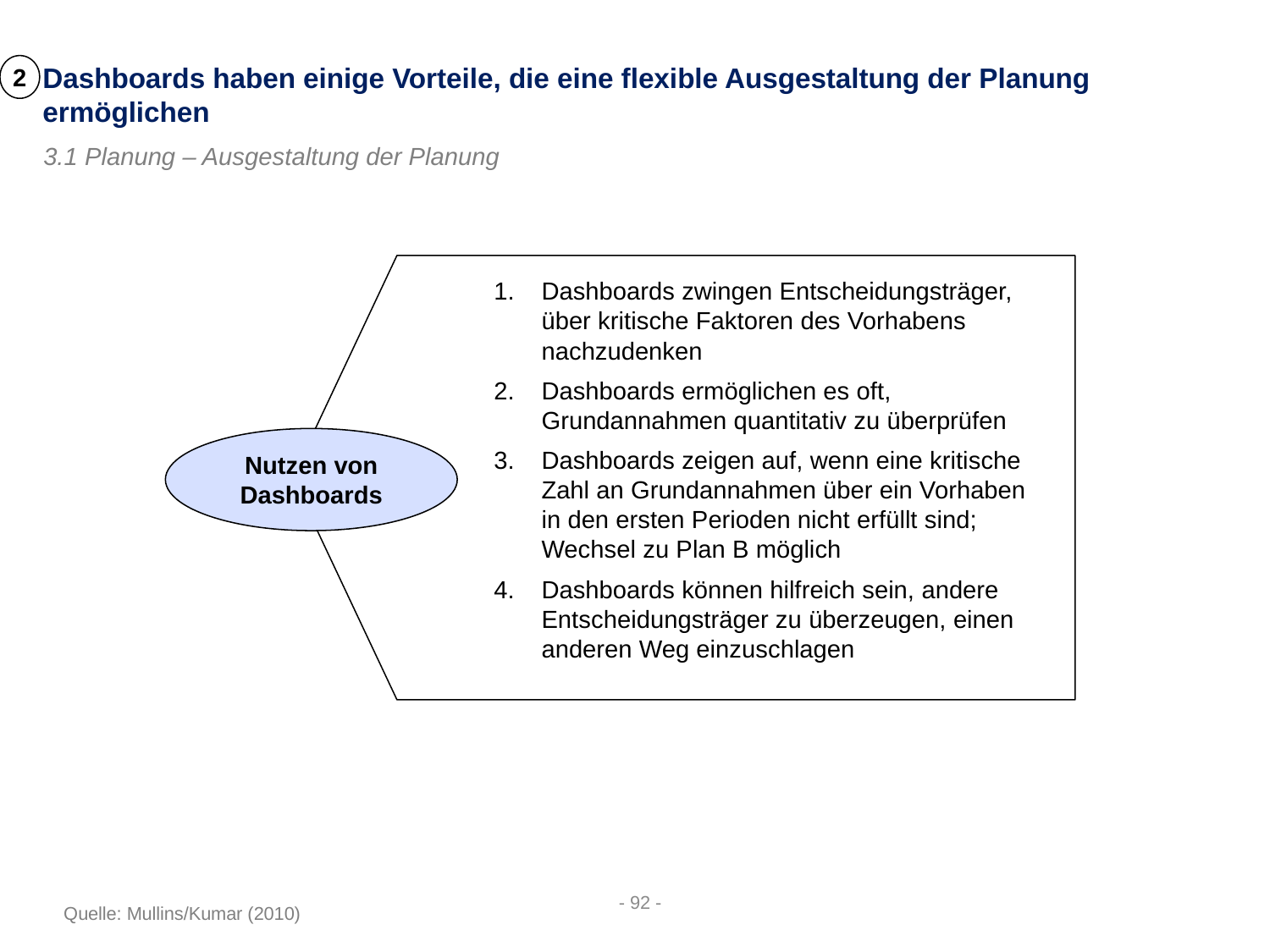

Dashboards haben einige Vorteile, die eine flexible Ausgestaltung der Planung ermöglichen

2
3.1 Planung – Ausgestaltung der Planung

Dashboards zwingen Entscheidungsträger, über kritische Faktoren des Vorhabens nachzudenken
Dashboards ermöglichen es oft, Grundannahmen quantitativ zu überprüfen
Dashboards zeigen auf, wenn eine kritische Zahl an Grundannahmen über ein Vorhaben in den ersten Perioden nicht erfüllt sind; Wechsel zu Plan B möglich
Dashboards können hilfreich sein, andere Entscheidungsträger zu überzeugen, einen anderen Weg einzuschlagen

Nutzen von Dashboards
- 92 -
Quelle: Mullins/Kumar (2010)